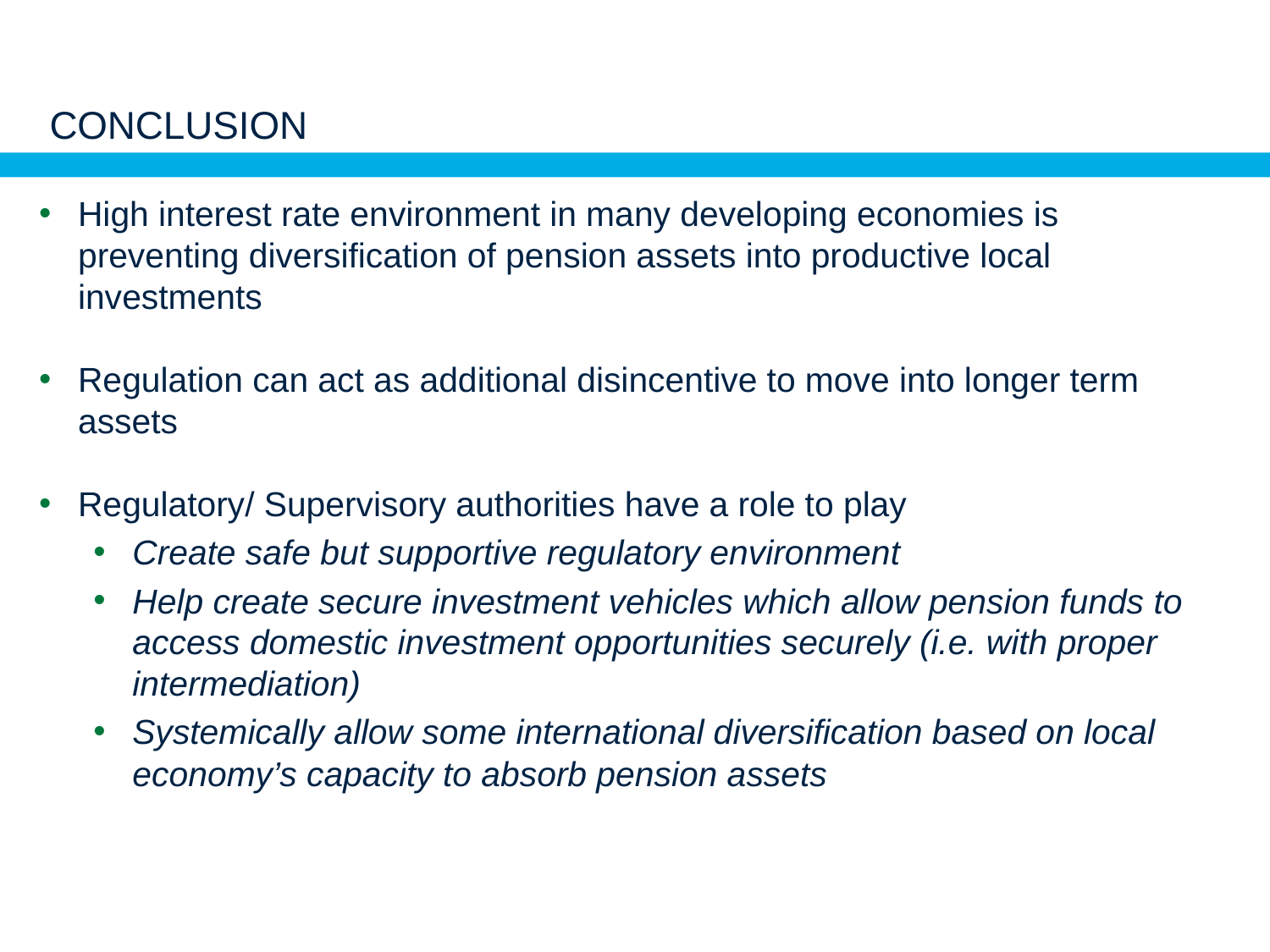

# Conclusion
High interest rate environment in many developing economies is preventing diversification of pension assets into productive local investments
Regulation can act as additional disincentive to move into longer term assets
Regulatory/ Supervisory authorities have a role to play
Create safe but supportive regulatory environment
Help create secure investment vehicles which allow pension funds to access domestic investment opportunities securely (i.e. with proper intermediation)
Systemically allow some international diversification based on local economy’s capacity to absorb pension assets